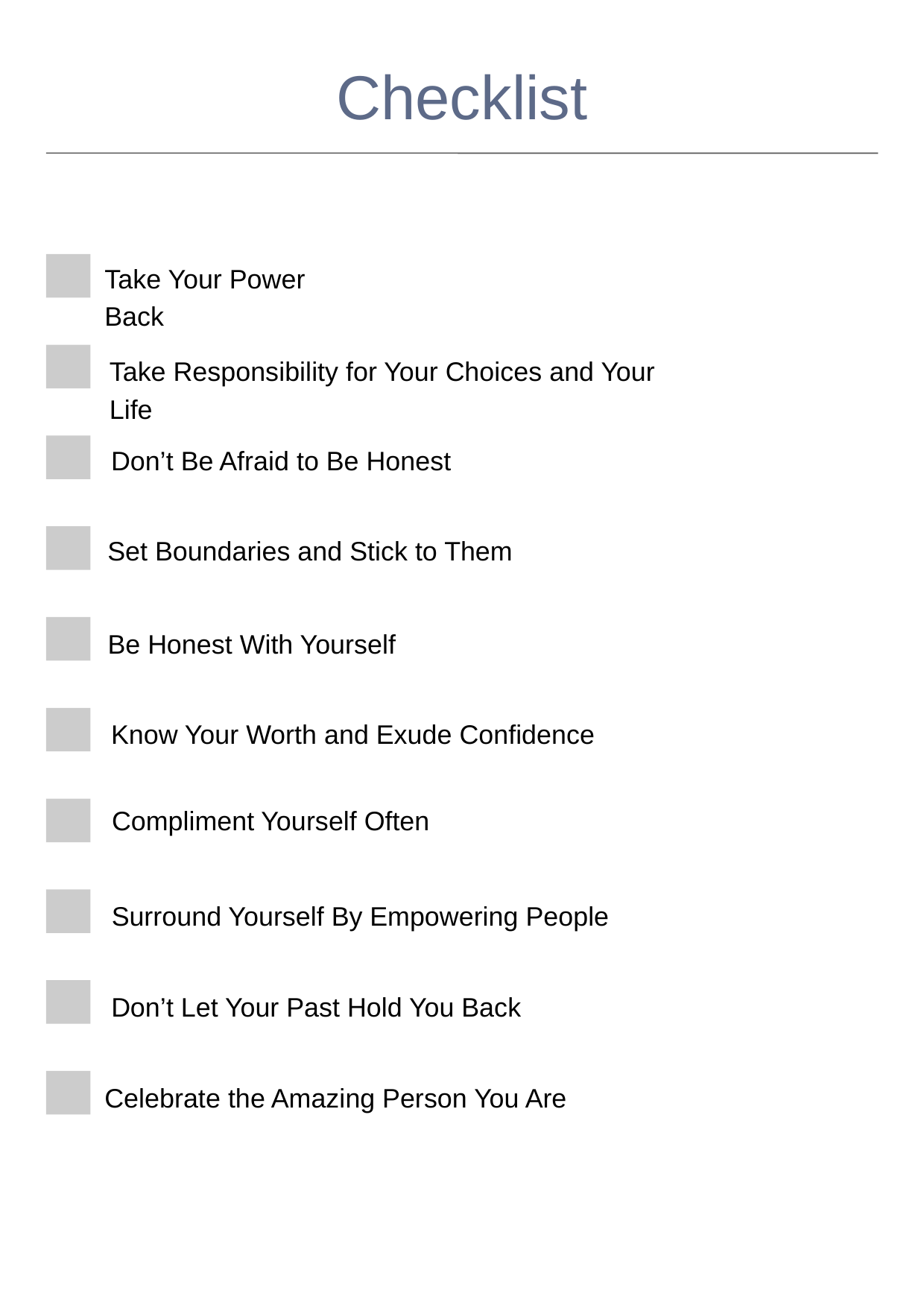

Checklist

Take Your Power Back

Take Responsibility for Your Choices and Your Life

Don’t Be Afraid to Be Honest

Set Boundaries and Stick to Them

Be Honest With Yourself

Know Your Worth and Exude Confidence
Compliment Yourself Often

Surround Yourself By Empowering People

Don’t Let Your Past Hold You Back

Celebrate the Amazing Person You Are